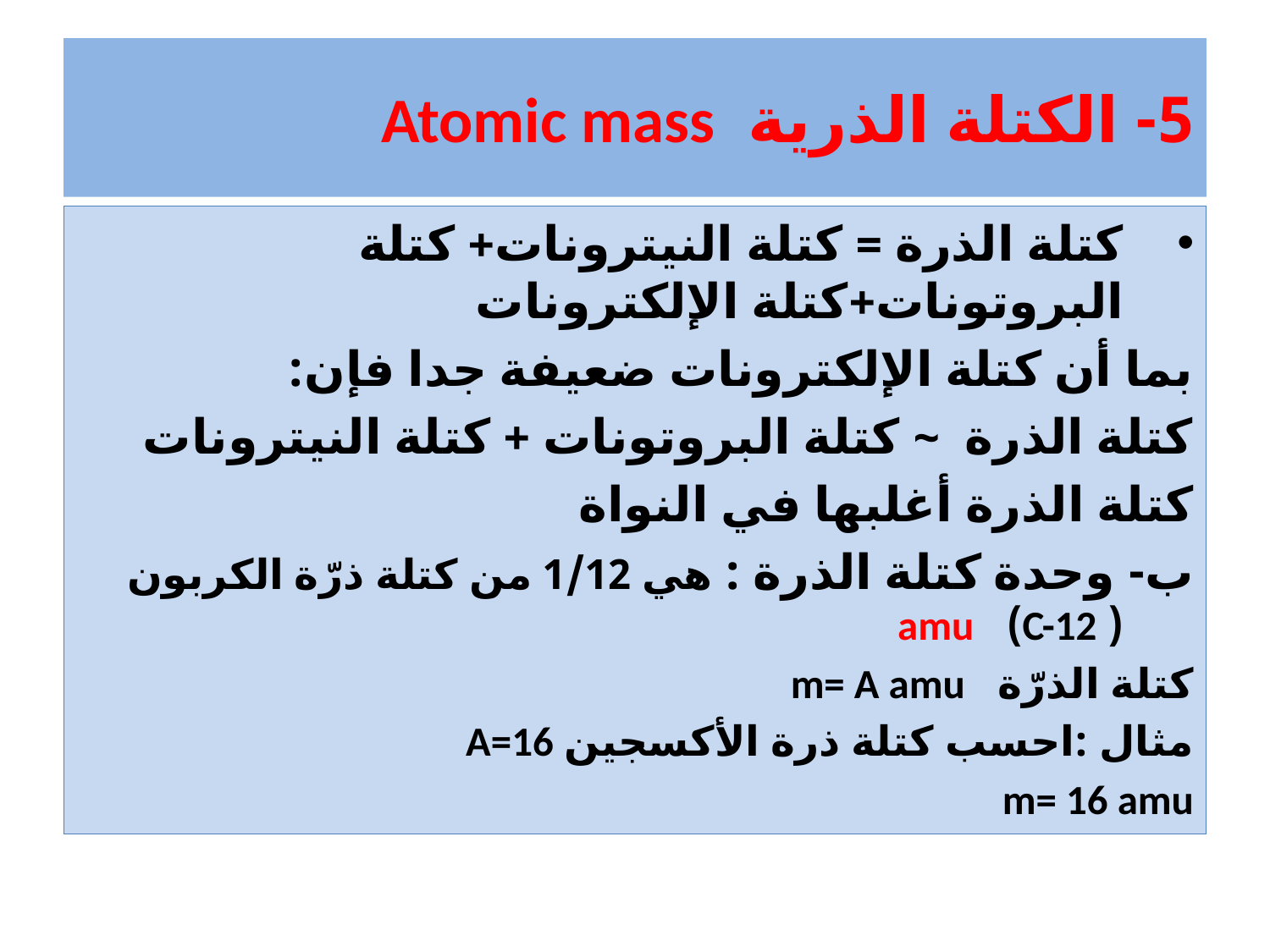

# 5- الكتلة الذرية  Atomic mass
كتلة الذرة = كتلة النيترونات+ كتلة البروتونات+كتلة الإلكترونات
بما أن كتلة الإلكترونات ضعيفة جدا فإن:
كتلة الذرة  ~ كتلة البروتونات + كتلة النيترونات
كتلة الذرة أغلبها في النواة
ب- وحدة كتلة الذرة : هي 1/12 من كتلة ذرّة الكربون ( C-12)   amu
كتلة الذرّة   m= A amu
مثال :احسب كتلة ذرة الأكسجين A=16
m= 16 amu